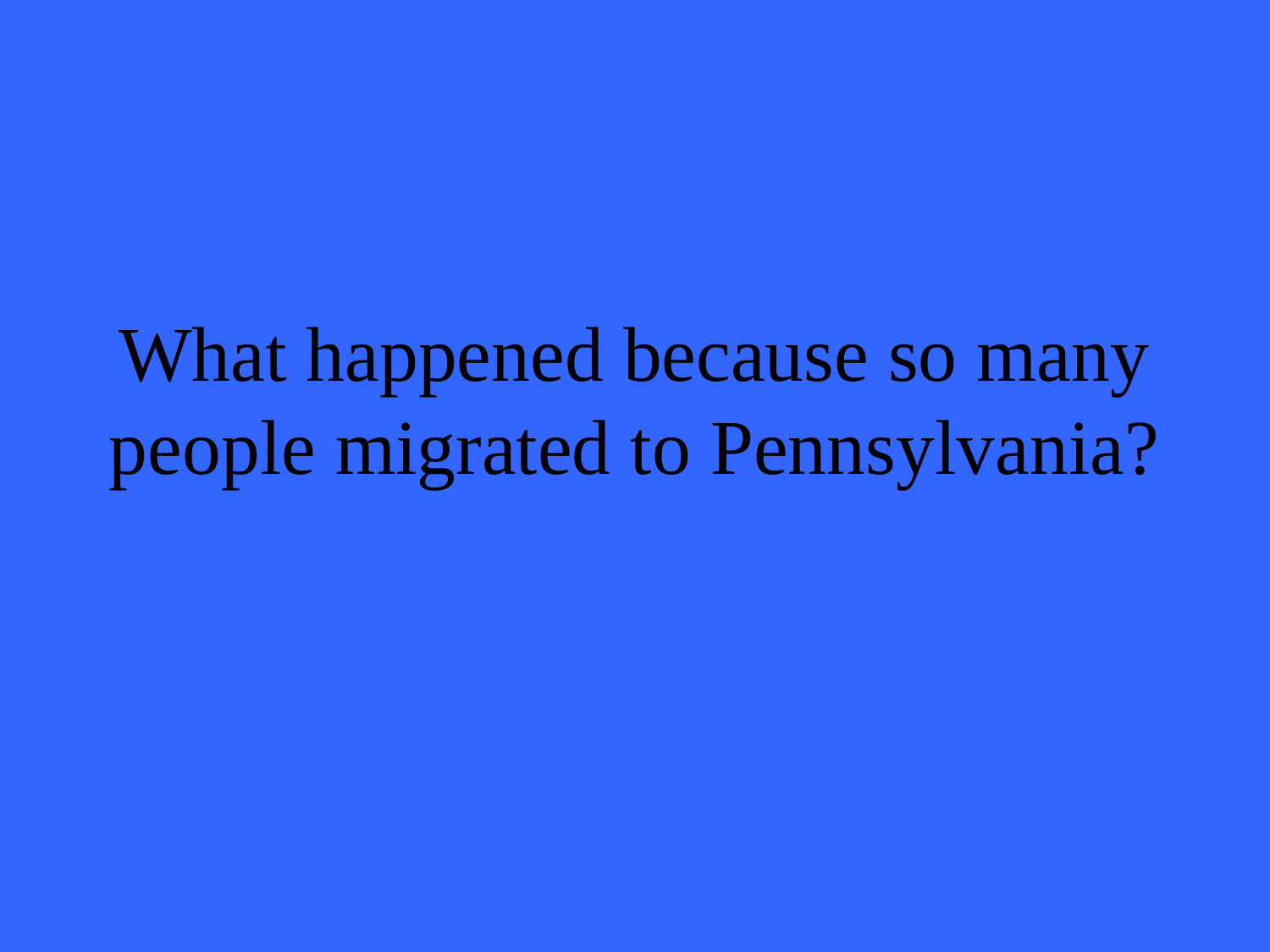

# What happened because so many people migrated to Pennsylvania?